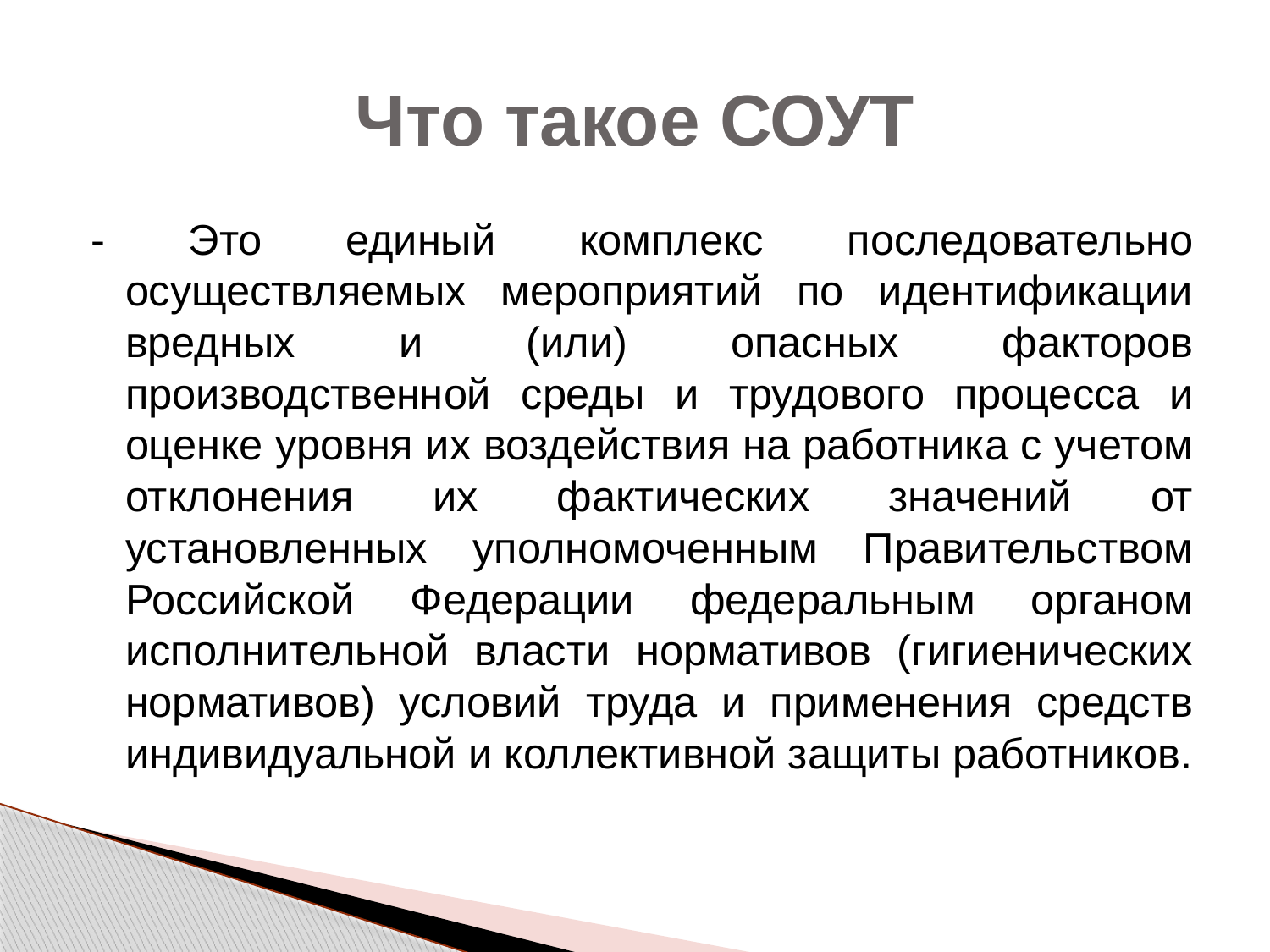

# Что такое СОУТ
- Это единый комплекс последовательно осуществляемых мероприятий по идентификации вредных и (или) опасных факторов производственной среды и трудового процесса и оценке уровня их воздействия на работника с учетом отклонения их фактических значений от установленных уполномоченным Правительством Российской Федерации федеральным органом исполнительной власти нормативов (гигиенических нормативов) условий труда и применения средств индивидуальной и коллективной защиты работников.